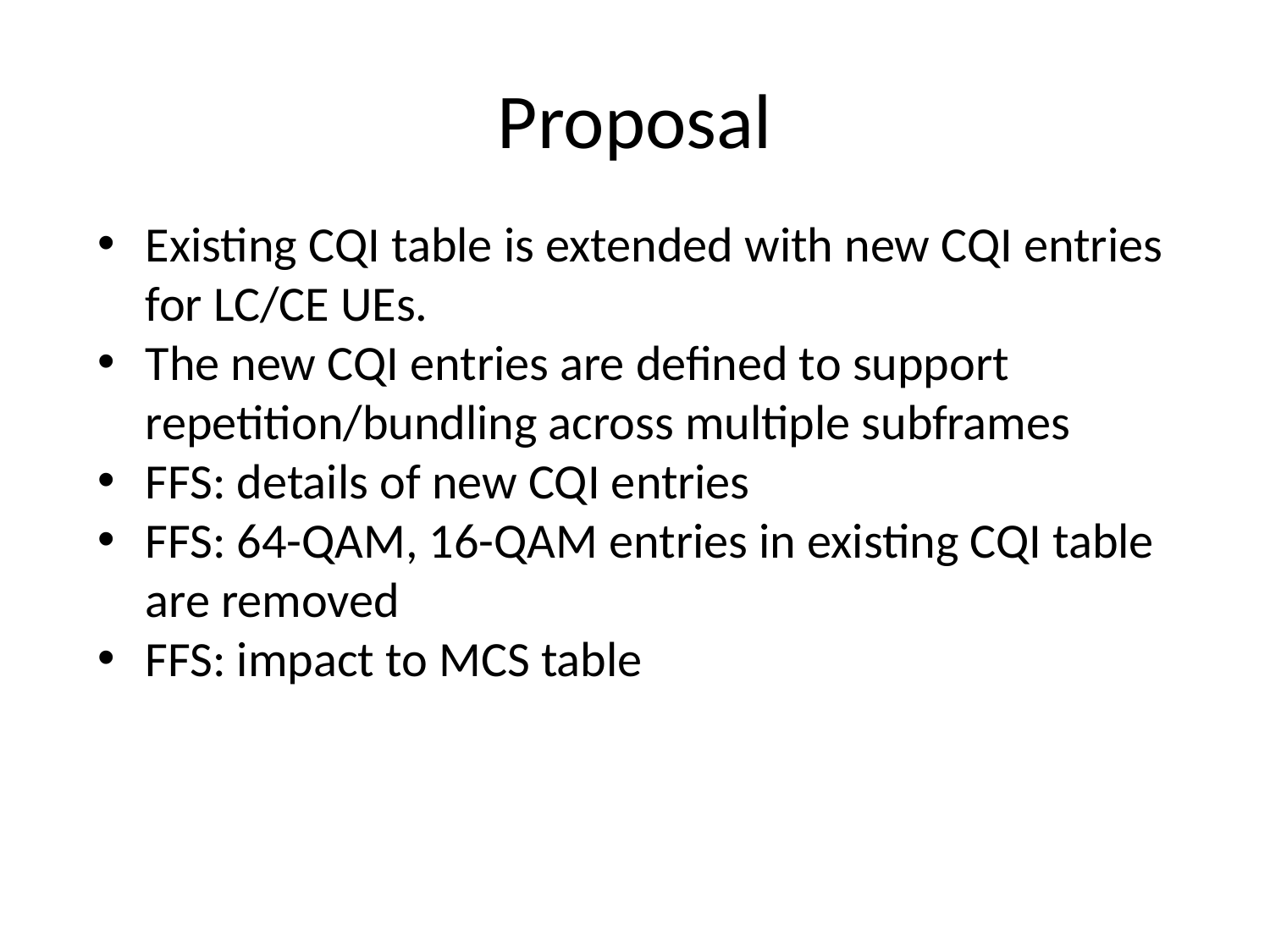

# Proposal
Existing CQI table is extended with new CQI entries for LC/CE UEs.
The new CQI entries are defined to support repetition/bundling across multiple subframes
FFS: details of new CQI entries
FFS: 64-QAM, 16-QAM entries in existing CQI table are removed
FFS: impact to MCS table